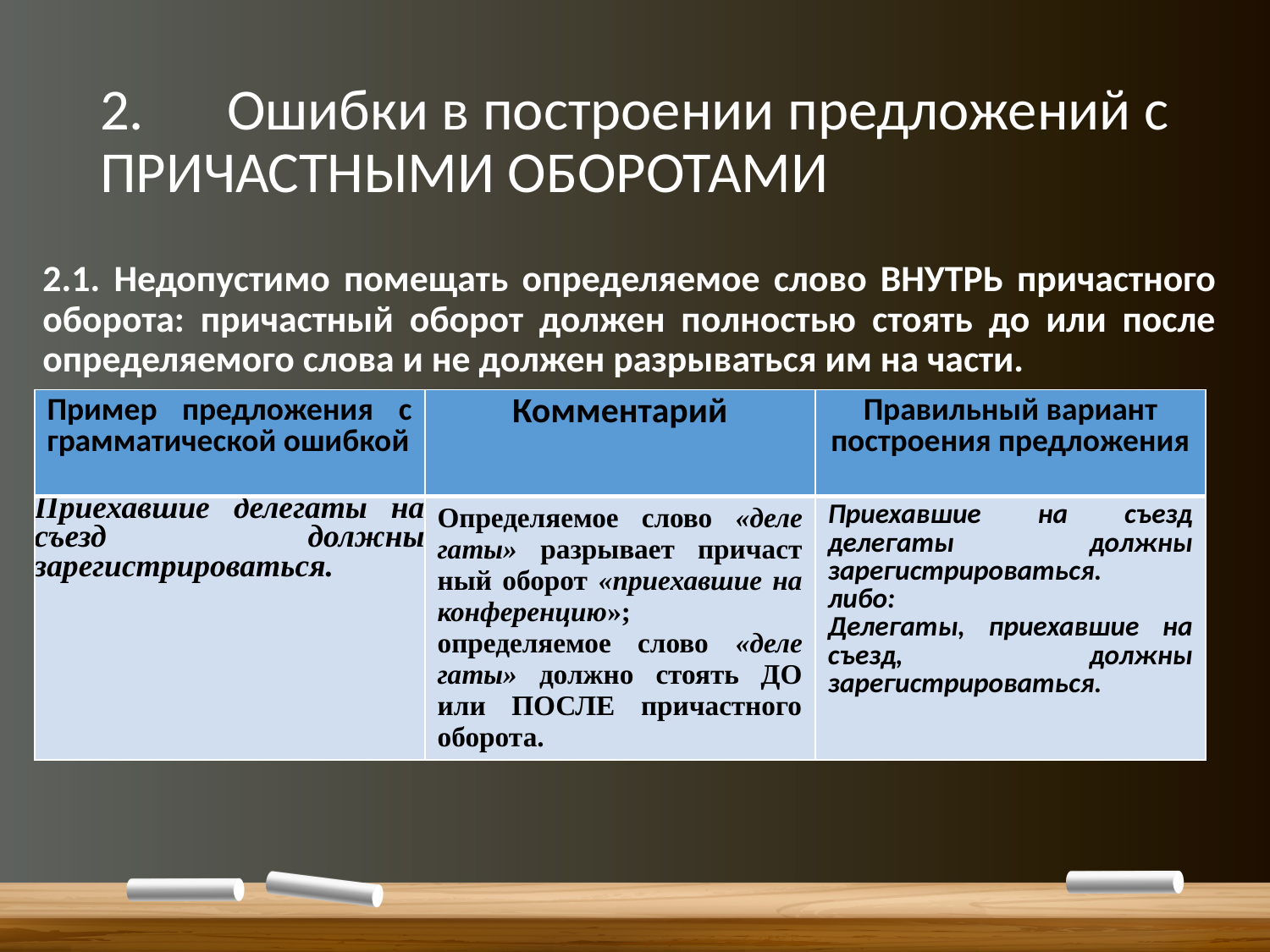

# 2.	Ошибки в построении предложений с ПРИЧАСТНЫМИ ОБОРОТАМИ
2.1. Недопустимо помещать определяемое слово ВНУТРЬ причастного оборота: причастный оборот должен полностью стоять до или после определяемого слова и не должен разрываться им на части.

| Пример предложения с грамматической ошибкой | Комментарий | Правильный вариант построения предложения |
| --- | --- | --- |
| Приехавшие делегаты на съезд должны зарегистрироваться. | Определяемое слово «деле­гаты» разрывает причаст­ный оборот «приехавшие на конференцию»; определяемое слово «деле­гаты» должно стоять ДО или ПОСЛЕ причастного оборота. | Приехавшие на съезд делегаты должны зарегистрироваться. либо: Делегаты, приехавшие на съезд, должны зарегистрироваться. |